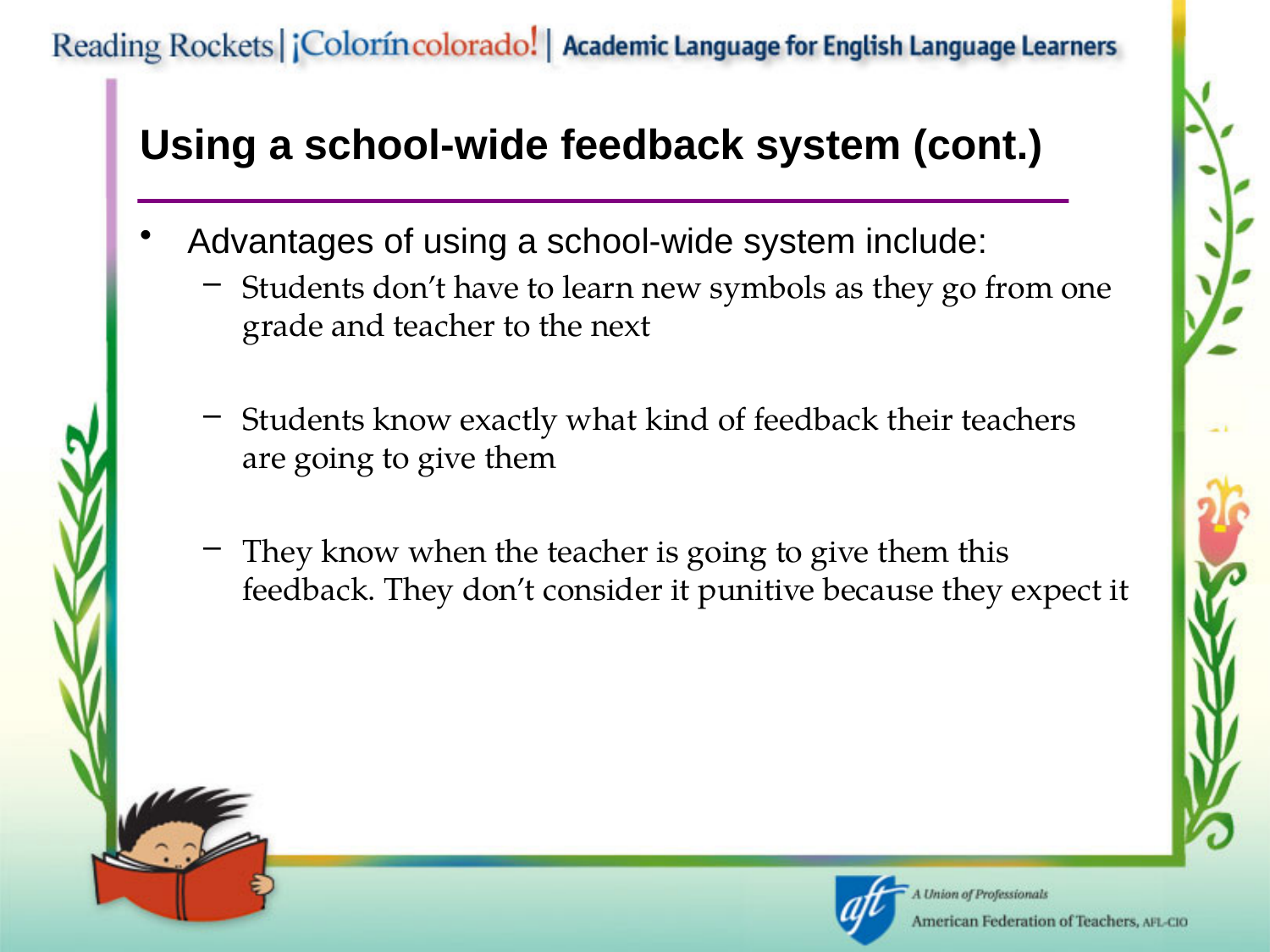

# Using a school-wide feedback system (cont.)
Advantages of using a school-wide system include:
Students don’t have to learn new symbols as they go from one grade and teacher to the next

Students know exactly what kind of feedback their teachers    are going to give them

They know when the teacher is going to give them this feedback. They don’t consider it punitive because they expect it